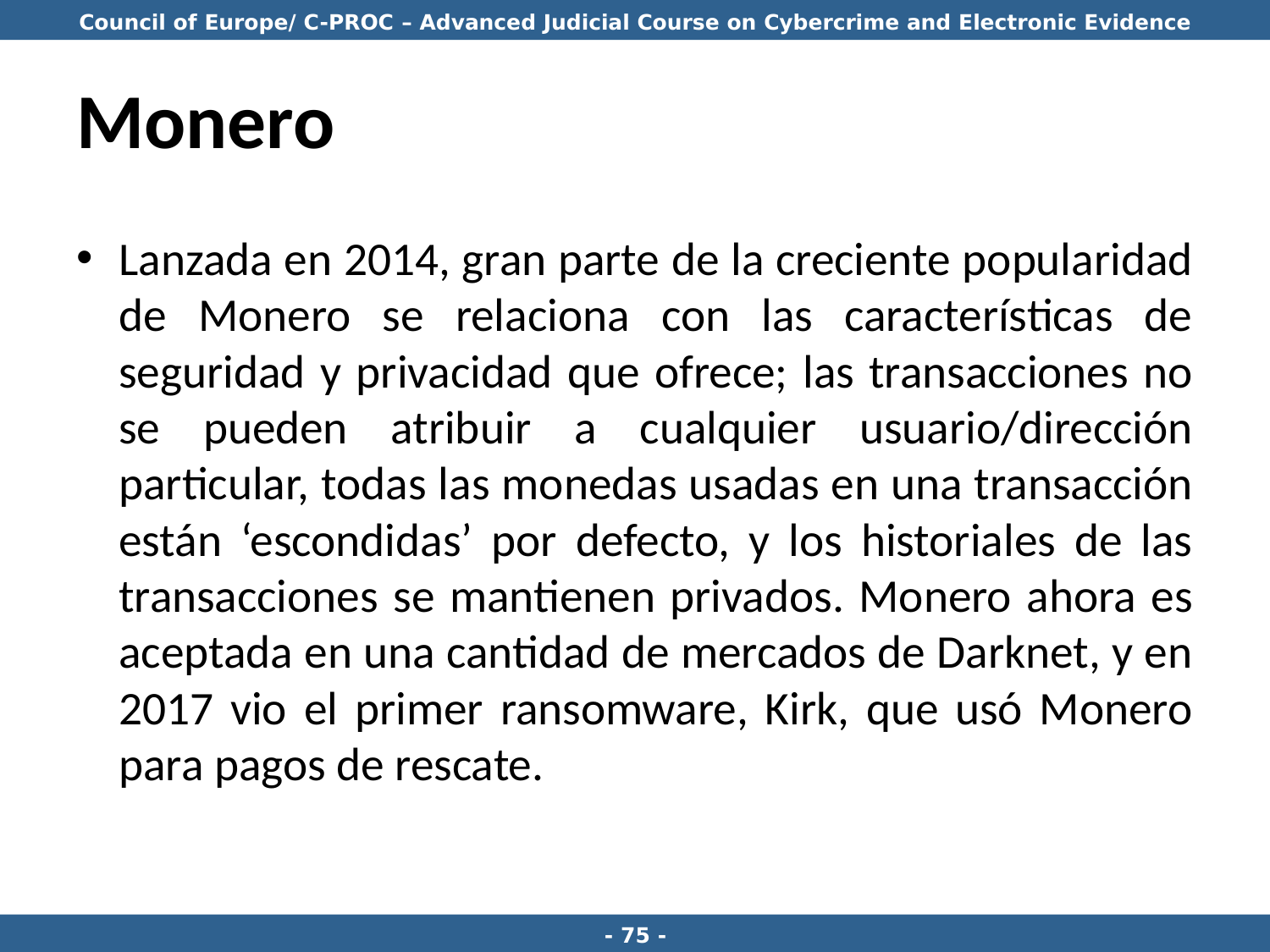

# Monero
Lanzada en 2014, gran parte de la creciente popularidad de Monero se relaciona con las características de seguridad y privacidad que ofrece; las transacciones no se pueden atribuir a cualquier usuario/dirección particular, todas las monedas usadas en una transacción están ‘escondidas’ por defecto, y los historiales de las transacciones se mantienen privados. Monero ahora es aceptada en una cantidad de mercados de Darknet, y en 2017 vio el primer ransomware, Kirk, que usó Monero para pagos de rescate.